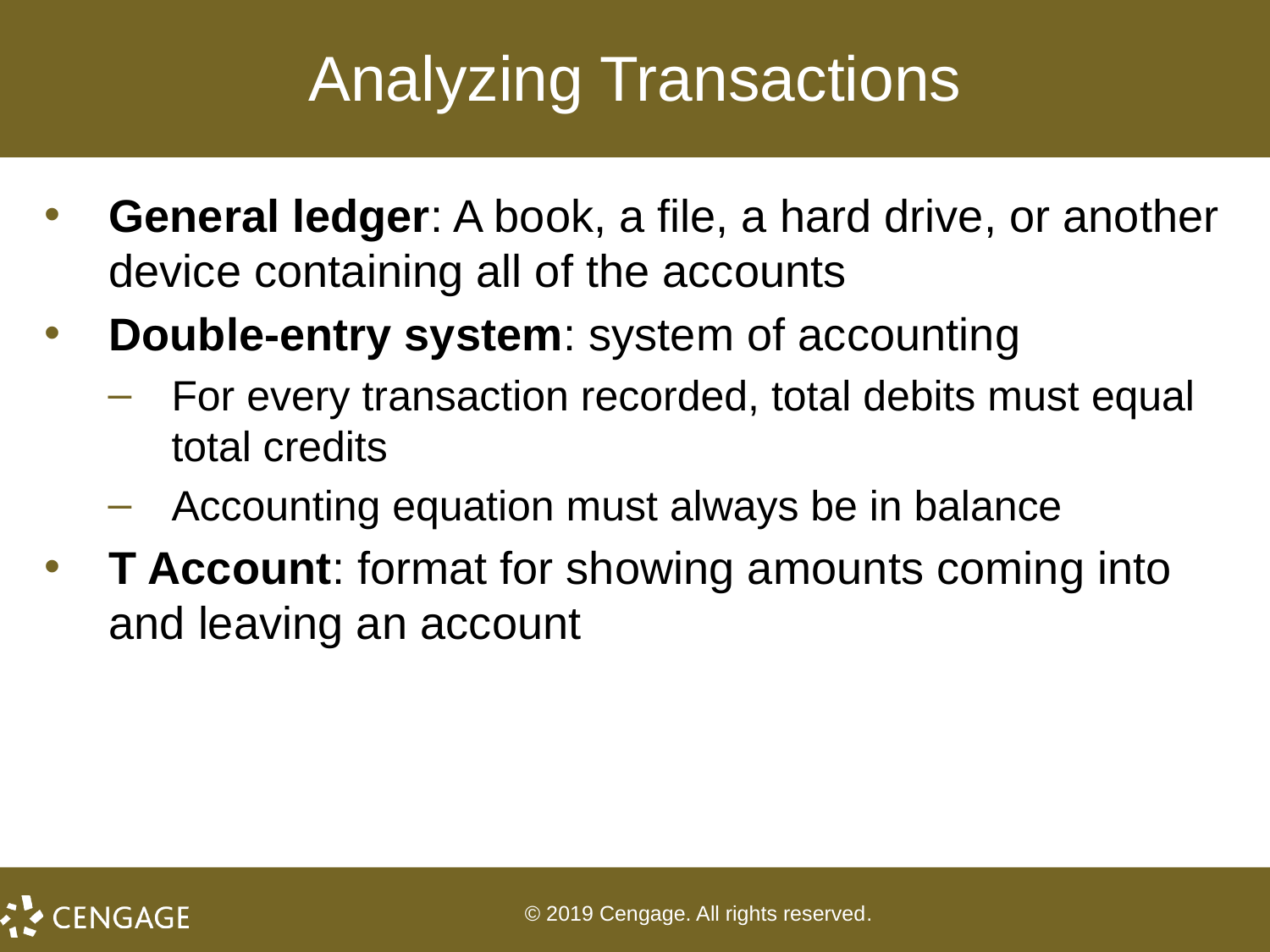

# Analyzing Transactions
General ledger: A book, a file, a hard drive, or another device containing all of the accounts
Double-entry system: system of accounting
For every transaction recorded, total debits must equal total credits
Accounting equation must always be in balance
T Account: format for showing amounts coming into and leaving an account